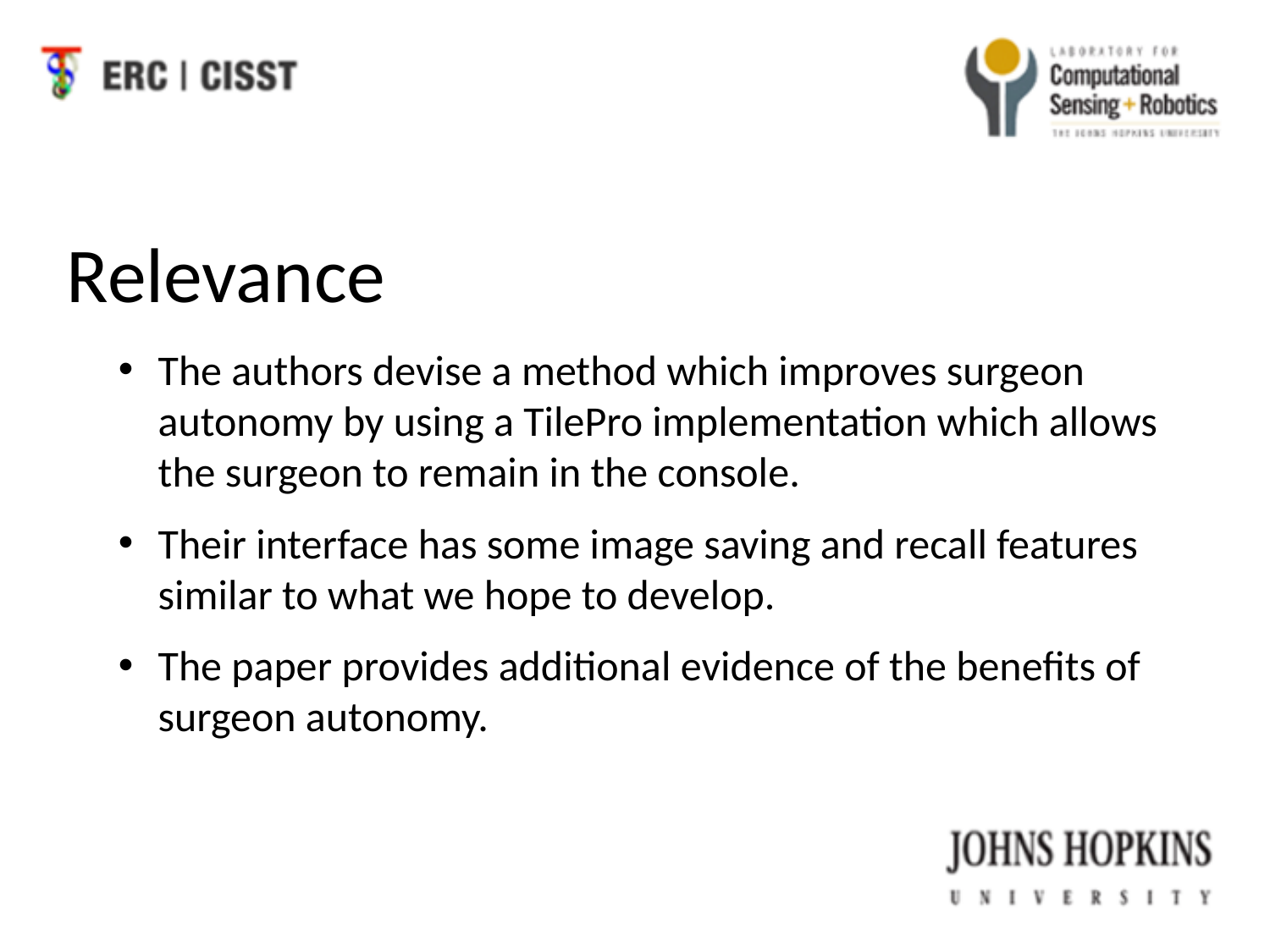

Relevance
The authors devise a method which improves surgeon autonomy by using a TilePro implementation which allows the surgeon to remain in the console.
Their interface has some image saving and recall features similar to what we hope to develop.
The paper provides additional evidence of the benefits of surgeon autonomy.